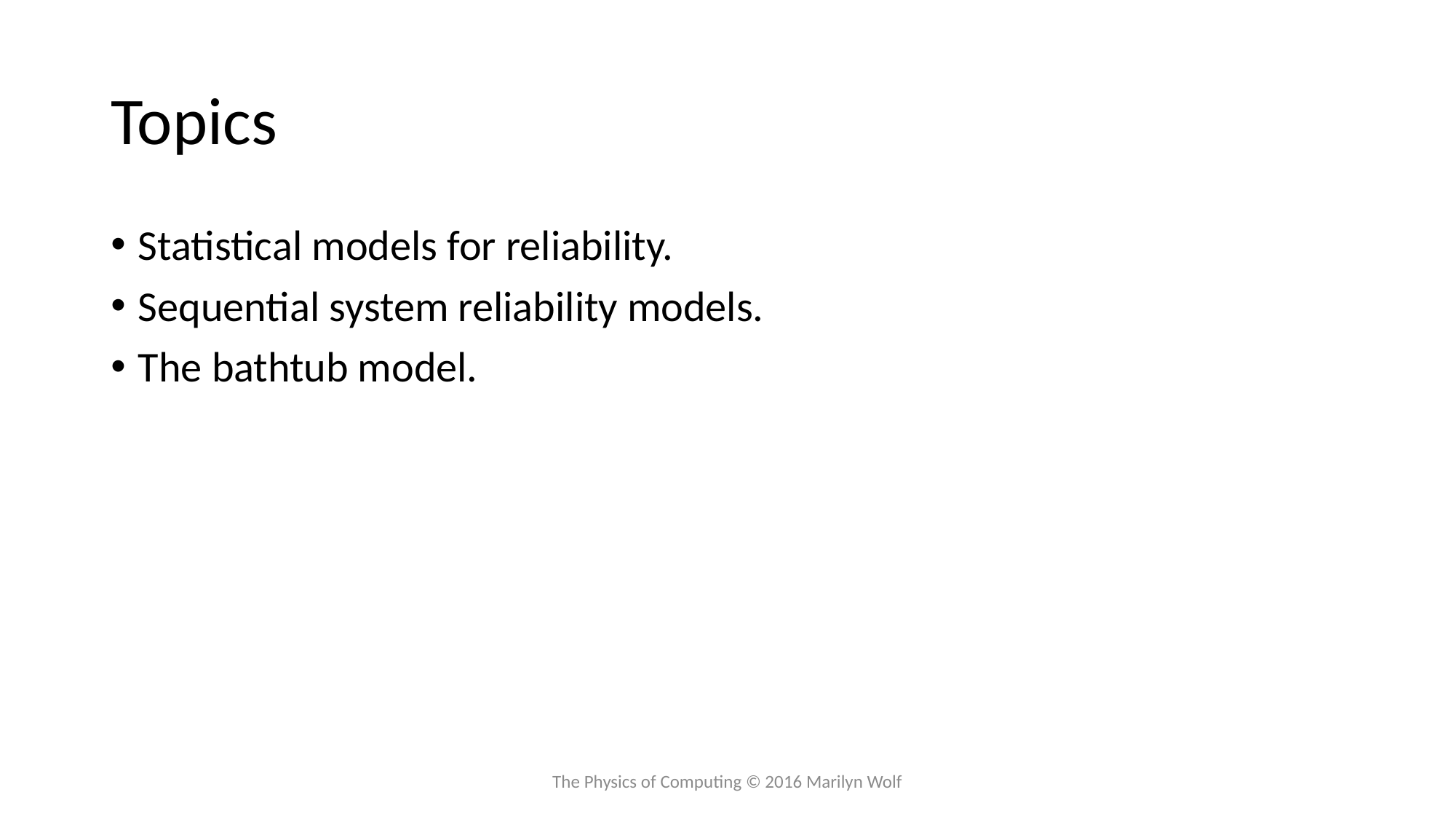

# Topics
Statistical models for reliability.
Sequential system reliability models.
The bathtub model.
The Physics of Computing © 2016 Marilyn Wolf